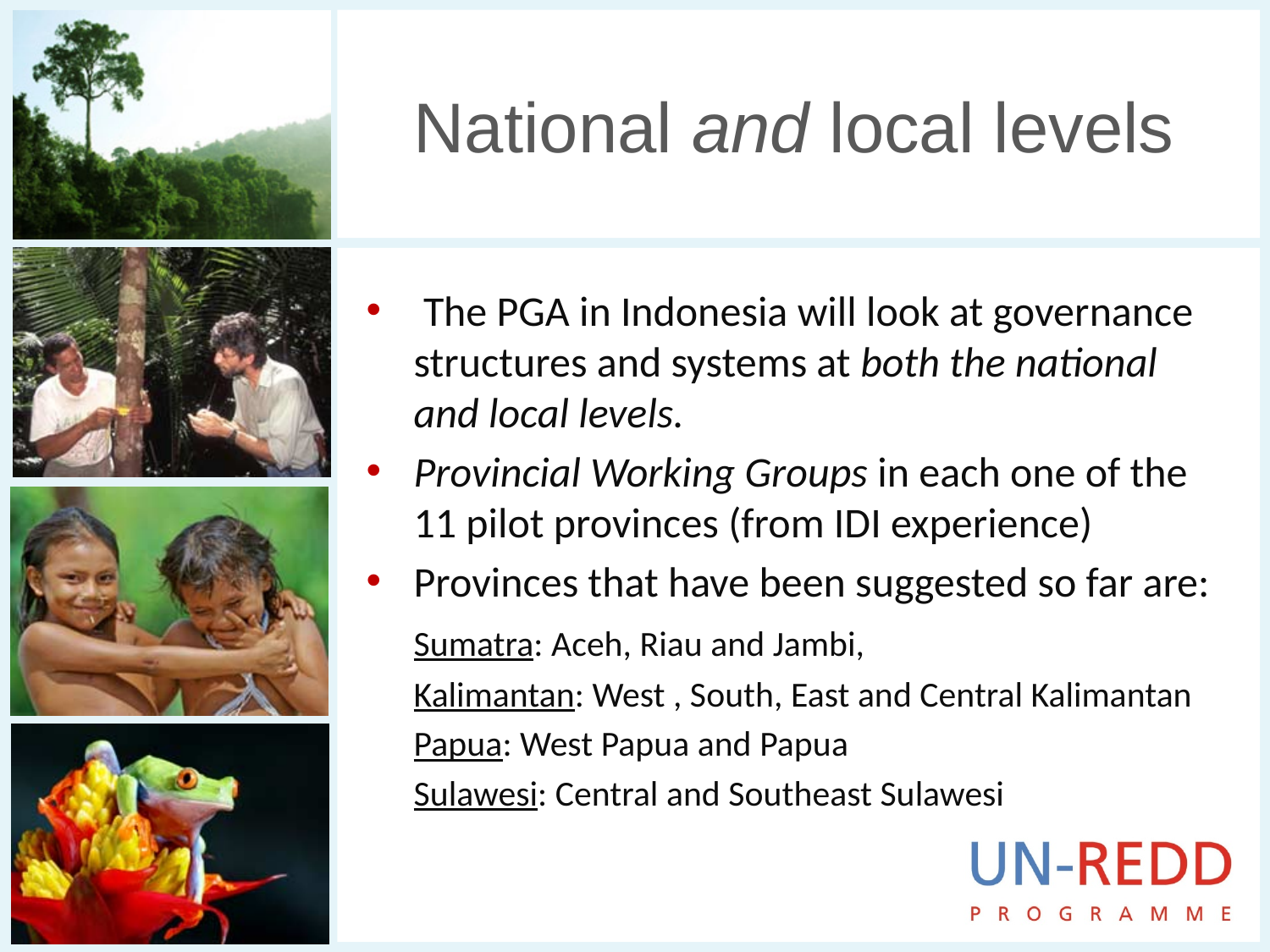

# National and local levels

 The PGA in Indonesia will look at governance structures and systems at both the national and local levels.
Provincial Working Groups in each one of the 11 pilot provinces (from IDI experience)
Provinces that have been suggested so far are:
	Sumatra: Aceh, Riau and Jambi,
	Kalimantan: West , South, East and Central Kalimantan
	Papua: West Papua and Papua
	Sulawesi: Central and Southeast Sulawesi